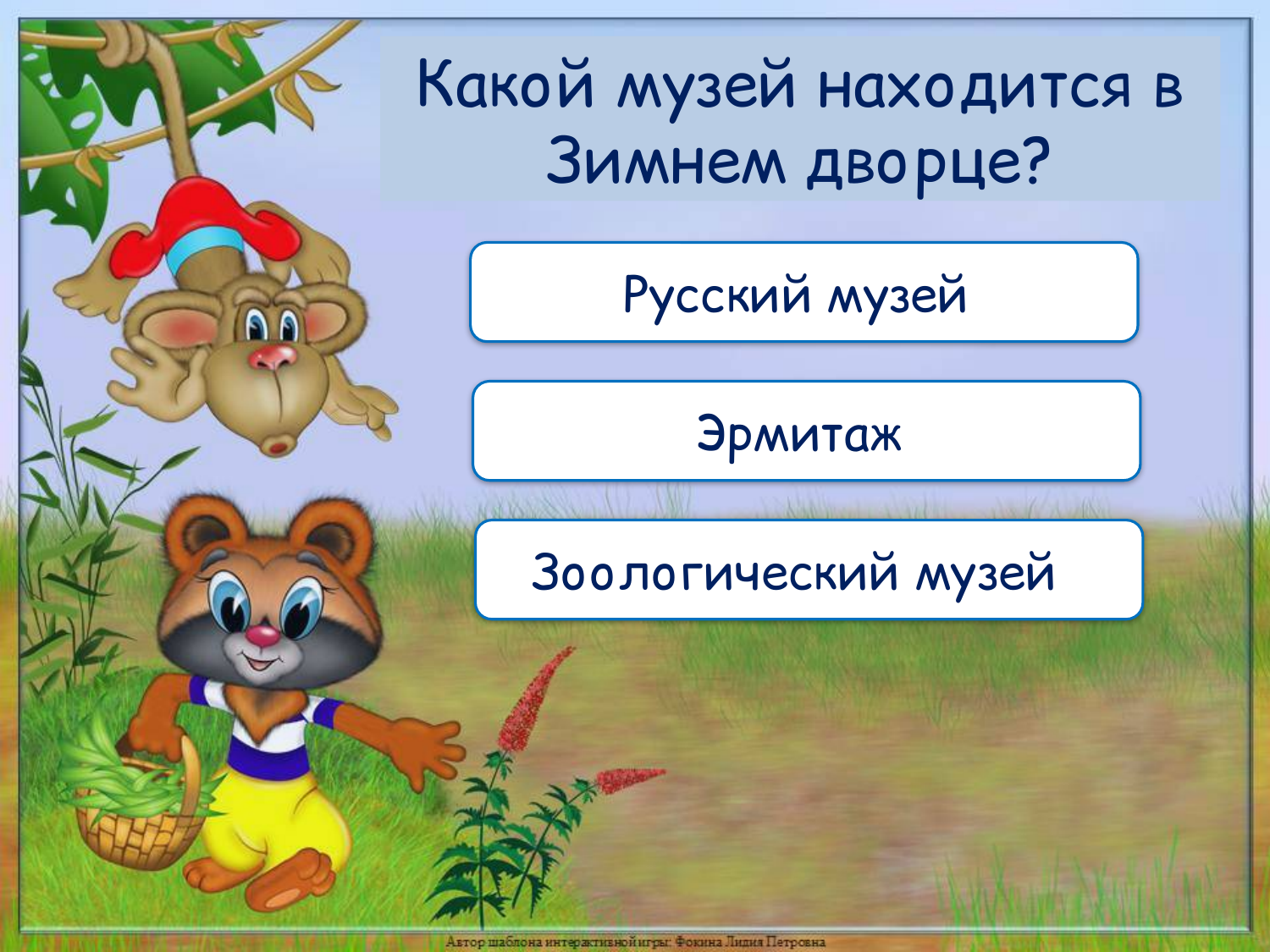

Какой музей находится в Зимнем дворце?
Русский музей
Эрмитаж
Зоологический музей